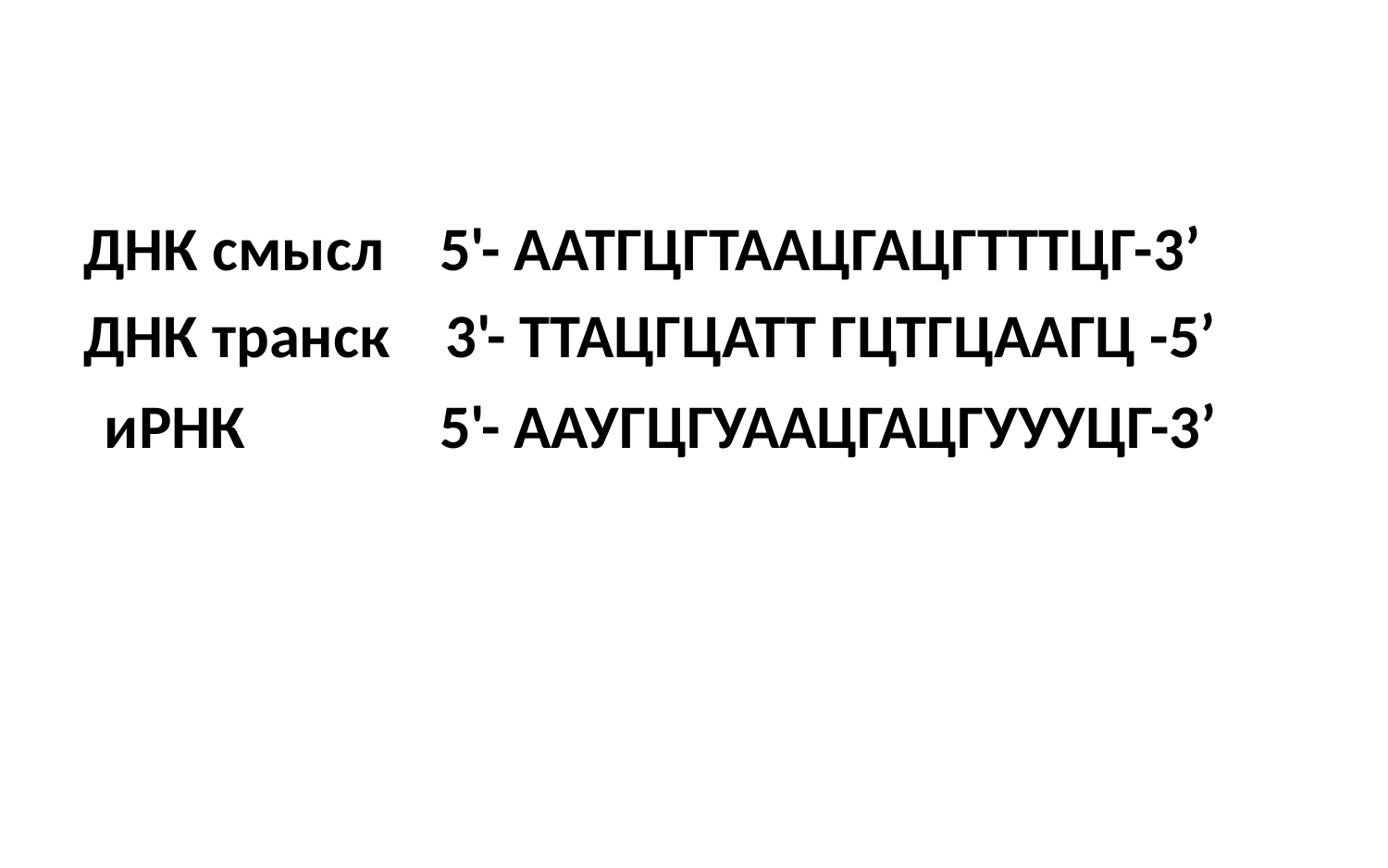

#
ДНК смысл    5'- ААТГЦГТААЦГАЦГТТТЦГ-3’
ДНК транск    3'- ТТАЦГЦАТТ ГЦТГЦААГЦ -5’

иРНК              5'- ААУГЦГУААЦГАЦГУУУЦГ-3’